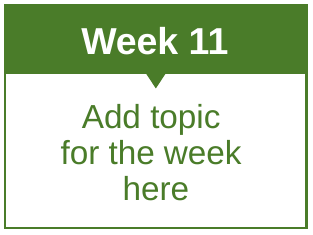

Week 11
Add topic
for the week
here